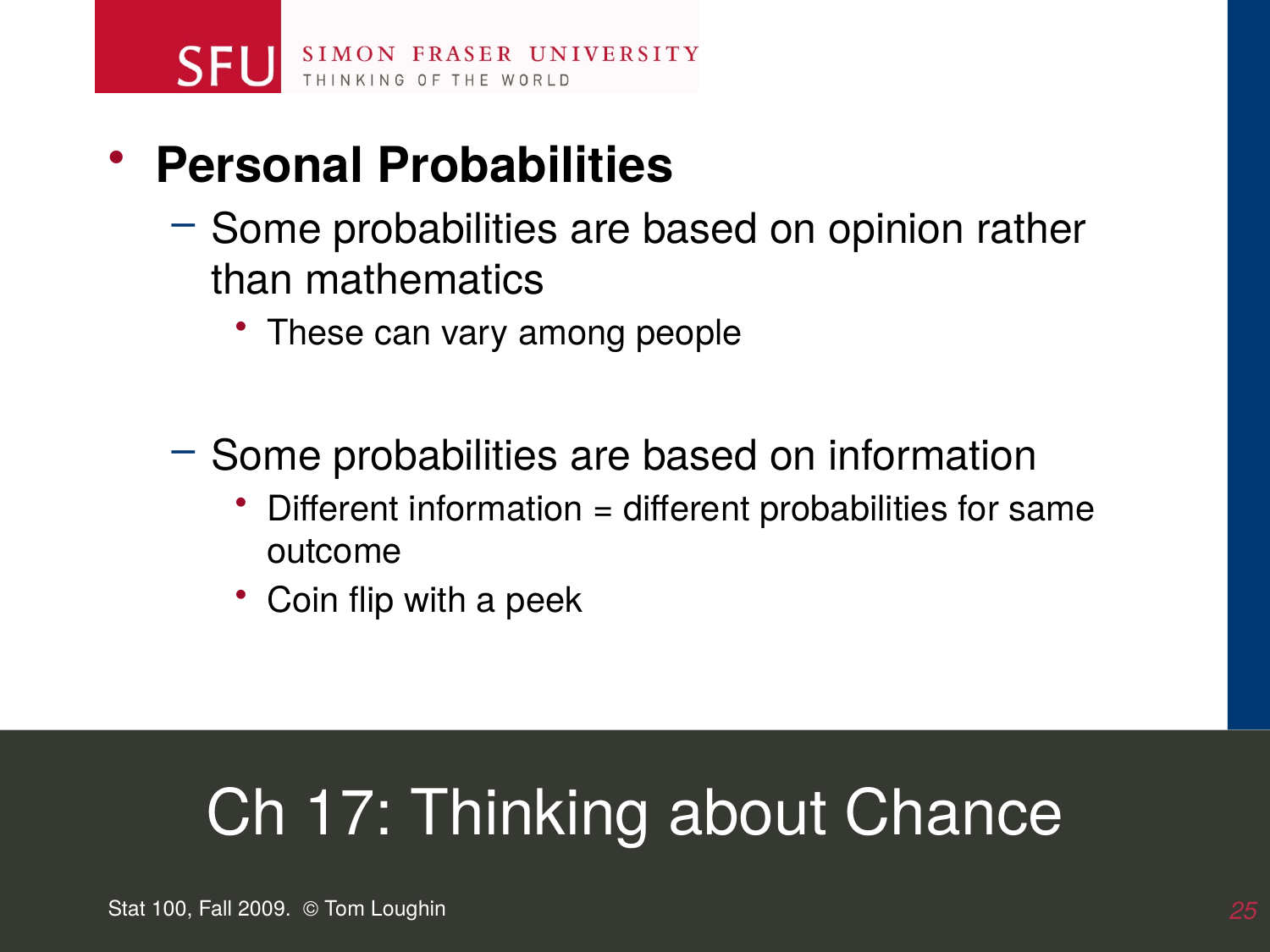

Personal Probabilities
Some probabilities are based on opinion rather than mathematics
These can vary among people

Some probabilities are based on information
Different information = different probabilities for same outcome
Coin flip with a peek

# Ch 17: Thinking about Chance
Stat 100, Fall 2009.  © Tom Loughin
25